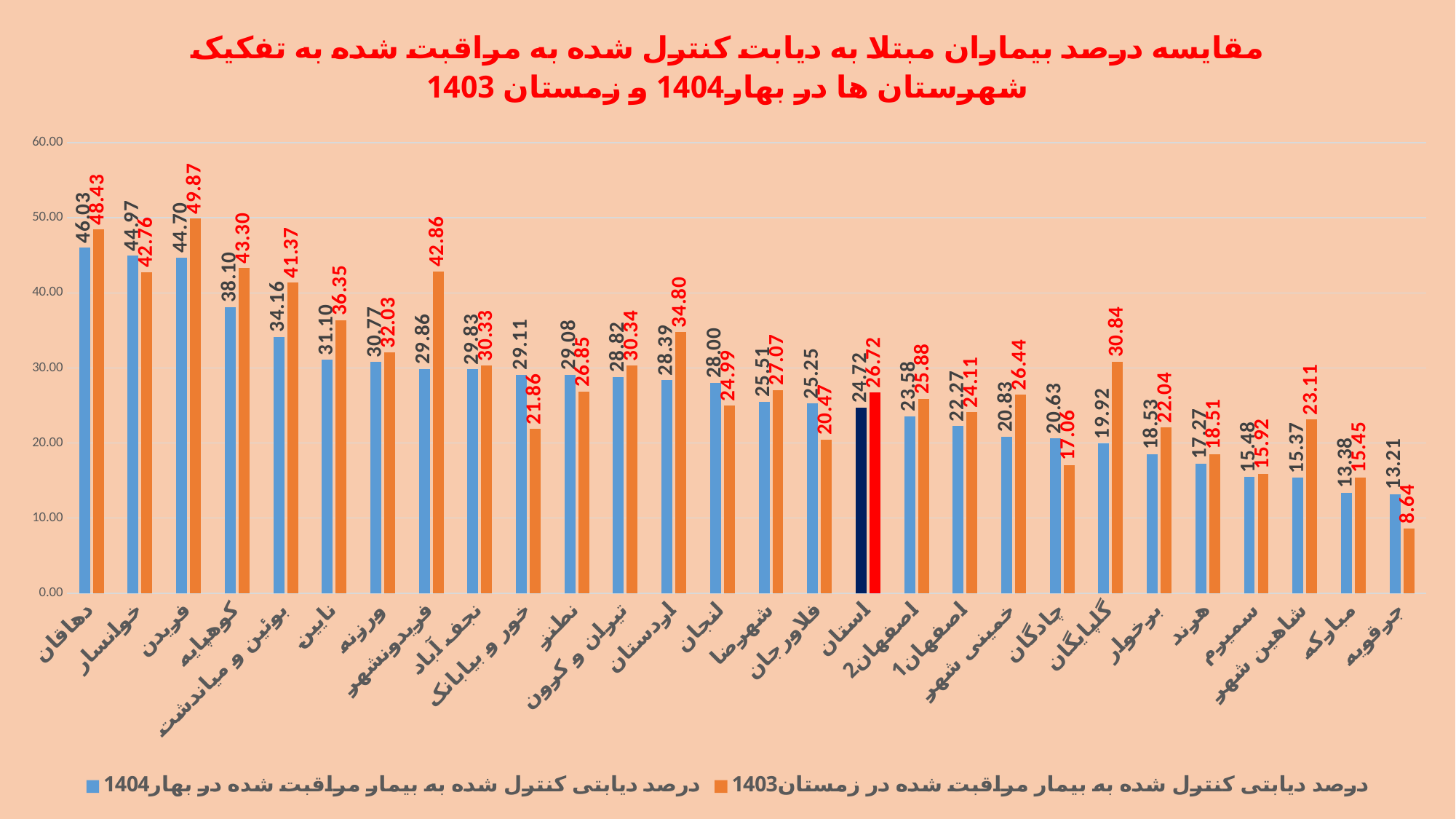

### Chart: مقایسه درصد بیماران مبتلا به دیابت کنترل شده به مراقبت شده به تفکیک شهرستان ها در بهار1404 و زمستان 1403

| Category | درصد دیابتی کنترل شده به بیمار مراقبت شده در بهار1404 | درصد دیابتی کنترل شده به بیمار مراقبت شده در زمستان1403 |
|---|---|---|
| دهاقان | 46.03 | 48.428835489833645 |
| خوانسار | 44.97 | 42.75782155272306 |
| فریدن | 44.7 | 49.87029831387808 |
| کوهپایه | 38.1 | 43.29896907216495 |
| بوئین و میاندشت | 34.16 | 41.370223978919626 |
| نایین | 31.1 | 36.35265700483092 |
| ورزنه | 30.77 | 32.028469750889684 |
| فریدونشهر | 29.86 | 42.857142857142854 |
| نجف آباد | 29.83 | 30.326162387231086 |
| خور و بیابانک | 29.11 | 21.86046511627907 |
| نطنز | 29.08 | 26.84931506849315 |
| تیران و کرون | 28.82 | 30.335241210139003 |
| اردستان | 28.39 | 34.79576399394856 |
| لنجان | 28.0 | 24.993193574734548 |
| شهرضا | 25.51 | 27.065527065527068 |
| فلاورجان | 25.25 | 20.47058823529412 |
| استان | 24.72 | 26.723488738276167 |
| اصفهان2 | 23.58 | 25.881041927845104 |
| اصفهان1 | 22.27 | 24.110204564266287 |
| خمینی شهر | 20.83 | 26.435185185185183 |
| چادگان | 20.63 | 17.06114398422091 |
| گلپایگان | 19.92 | 30.83665338645418 |
| برخوار | 18.53 | 22.038216560509554 |
| هرند | 17.27 | 18.508655126498002 |
| سمیرم | 15.48 | 15.916955017301039 |
| شاهین شهر | 15.37 | 23.10728381772515 |
| مبارکه | 13.38 | 15.445440168687401 |
| جرقویه | 13.21 | 8.641975308641975 |